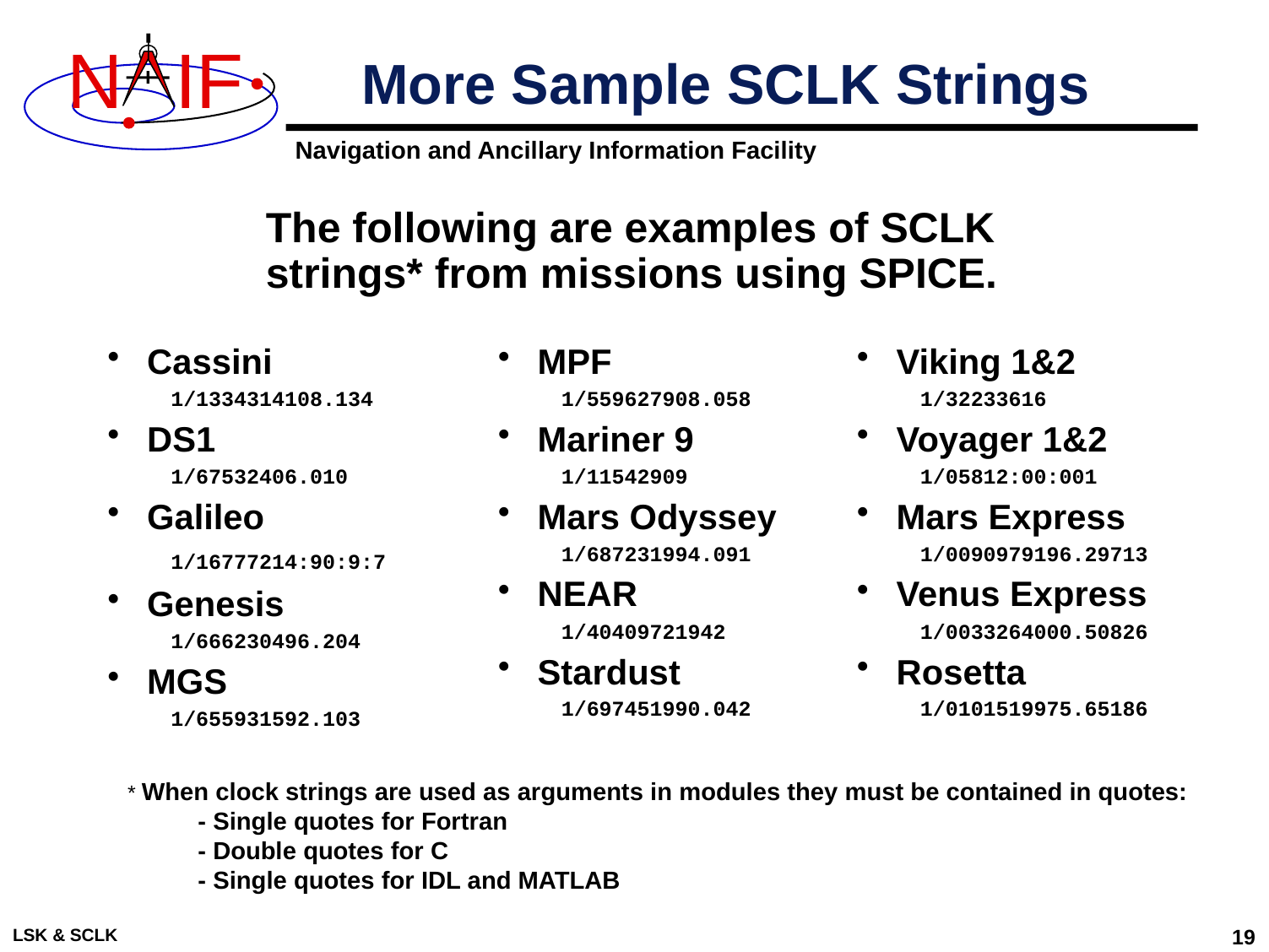

# More Sample SCLK Strings
The following are examples of SCLK strings* from missions using SPICE.
Cassini
1/1334314108.134
DS1
1/67532406.010
Galileo
1/16777214:90:9:7
Genesis
1/666230496.204
MGS
1/655931592.103

MPF
1/559627908.058
Mariner 9
1/11542909
Mars Odyssey
1/687231994.091
NEAR
1/40409721942
Stardust
1/697451990.042
Viking 1&2
1/32233616
Voyager 1&2
1/05812:00:001
Mars Express
1/0090979196.29713
Venus Express
1/0033264000.50826
Rosetta
1/0101519975.65186
* When clock strings are used as arguments in modules they must be contained in quotes:
 - Single quotes for Fortran
 - Double quotes for C
 - Single quotes for IDL and MATLAB
LSK & SCLK
19